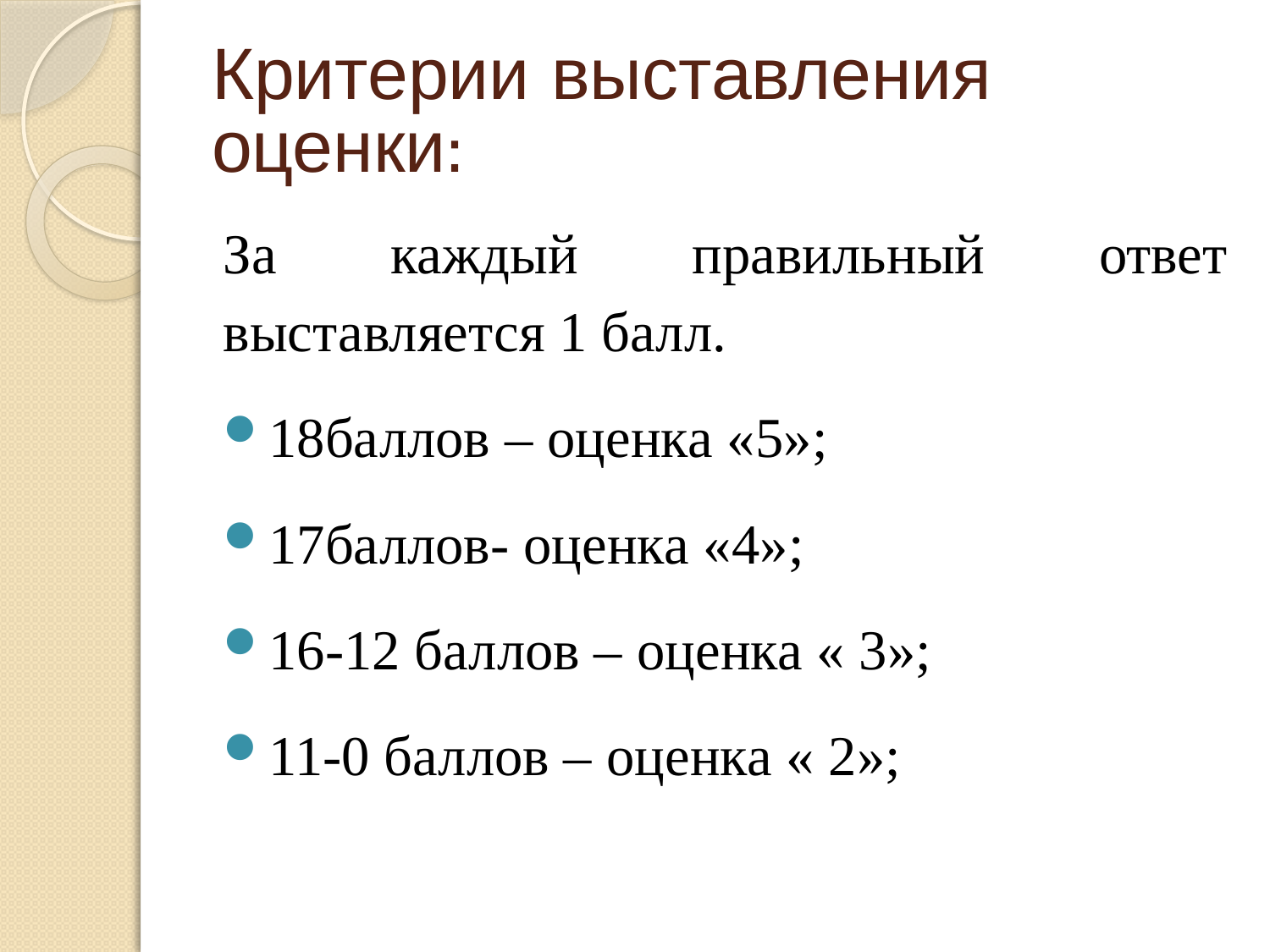

# Критерии выставления оценки:
За каждый правильный ответ выставляется 1 балл.
18баллов – оценка «5»;
17баллов- оценка «4»;
16-12 баллов – оценка « 3»;
11-0 баллов – оценка « 2»;